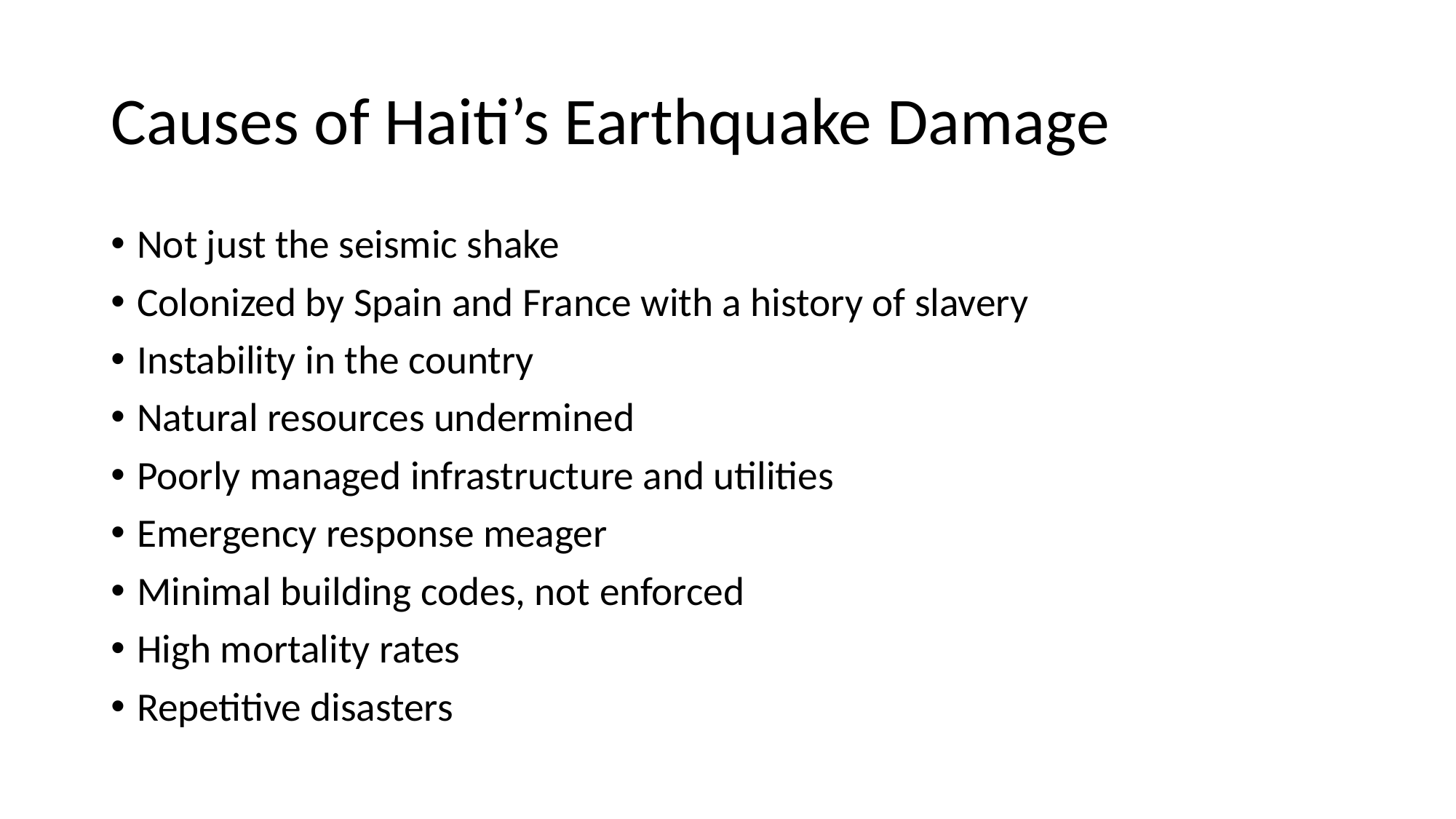

# Causes of Haiti’s Earthquake Damage
Not just the seismic shake
Colonized by Spain and France with a history of slavery
Instability in the country
Natural resources undermined
Poorly managed infrastructure and utilities
Emergency response meager
Minimal building codes, not enforced
High mortality rates
Repetitive disasters